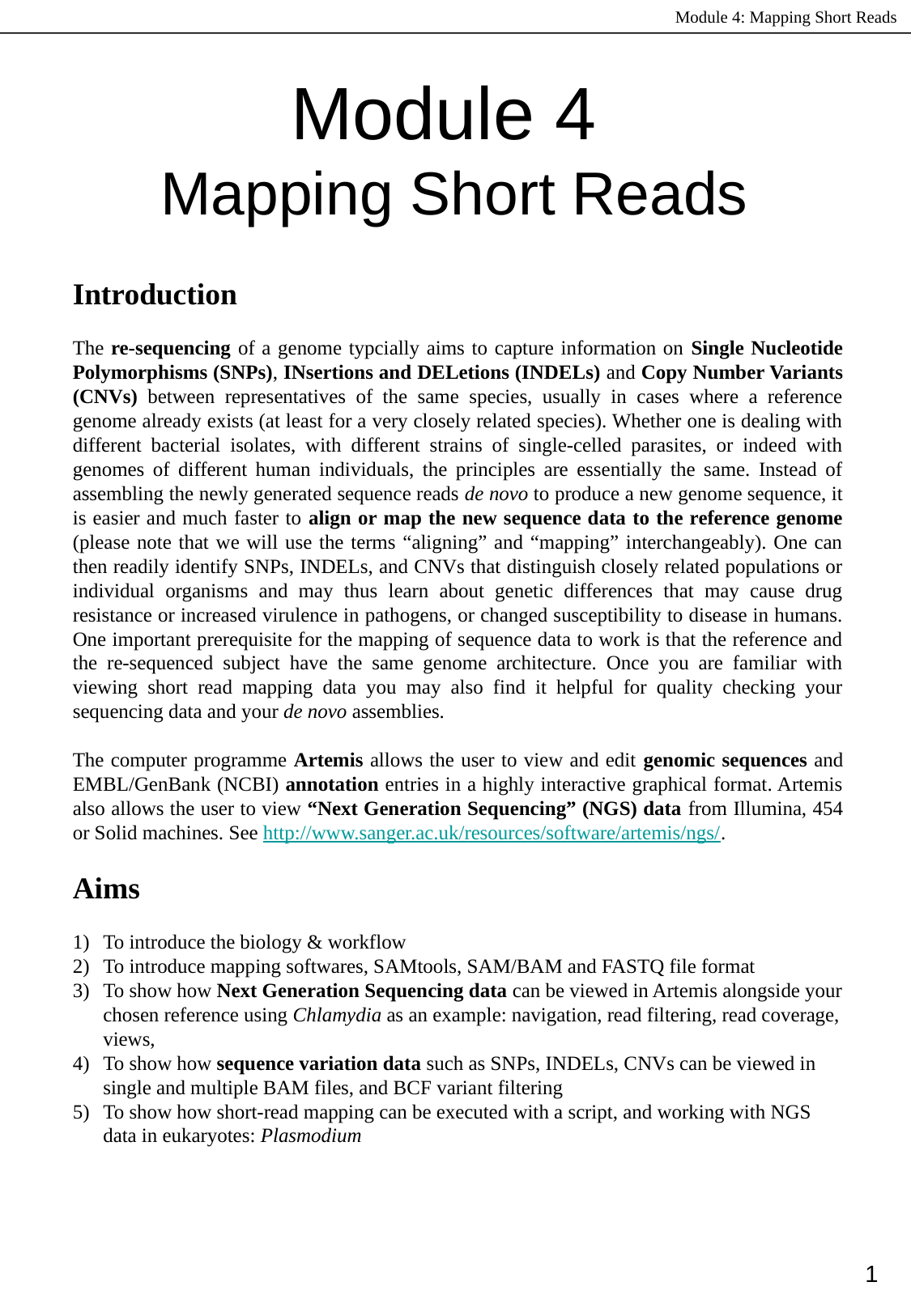

Module 4
Mapping Short Reads
Introduction

The re-sequencing of a genome typcially aims to capture information on Single Nucleotide Polymorphisms (SNPs), INsertions and DELetions (INDELs) and Copy Number Variants (CNVs) between representatives of the same species, usually in cases where a reference genome already exists (at least for a very closely related species). Whether one is dealing with different bacterial isolates, with different strains of single-celled parasites, or indeed with genomes of different human individuals, the principles are essentially the same. Instead of assembling the newly generated sequence reads de novo to produce a new genome sequence, it is easier and much faster to align or map the new sequence data to the reference genome (please note that we will use the terms “aligning” and “mapping” interchangeably). One can then readily identify SNPs, INDELs, and CNVs that distinguish closely related populations or individual organisms and may thus learn about genetic differences that may cause drug resistance or increased virulence in pathogens, or changed susceptibility to disease in humans. One important prerequisite for the mapping of sequence data to work is that the reference and the re-sequenced subject have the same genome architecture. Once you are familiar with viewing short read mapping data you may also find it helpful for quality checking your sequencing data and your de novo assemblies.

The computer programme Artemis allows the user to view and edit genomic sequences and EMBL/GenBank (NCBI) annotation entries in a highly interactive graphical format. Artemis also allows the user to view “Next Generation Sequencing” (NGS) data from Illumina, 454 or Solid machines. See http://www.sanger.ac.uk/resources/software/artemis/ngs/.

Aims

To introduce the biology & workflow
To introduce mapping softwares, SAMtools, SAM/BAM and FASTQ file format
To show how Next Generation Sequencing data can be viewed in Artemis alongside your chosen reference using Chlamydia as an example: navigation, read filtering, read coverage, views,
To show how sequence variation data such as SNPs, INDELs, CNVs can be viewed in single and multiple BAM files, and BCF variant filtering
To show how short-read mapping can be executed with a script, and working with NGS data in eukaryotes: Plasmodium
1